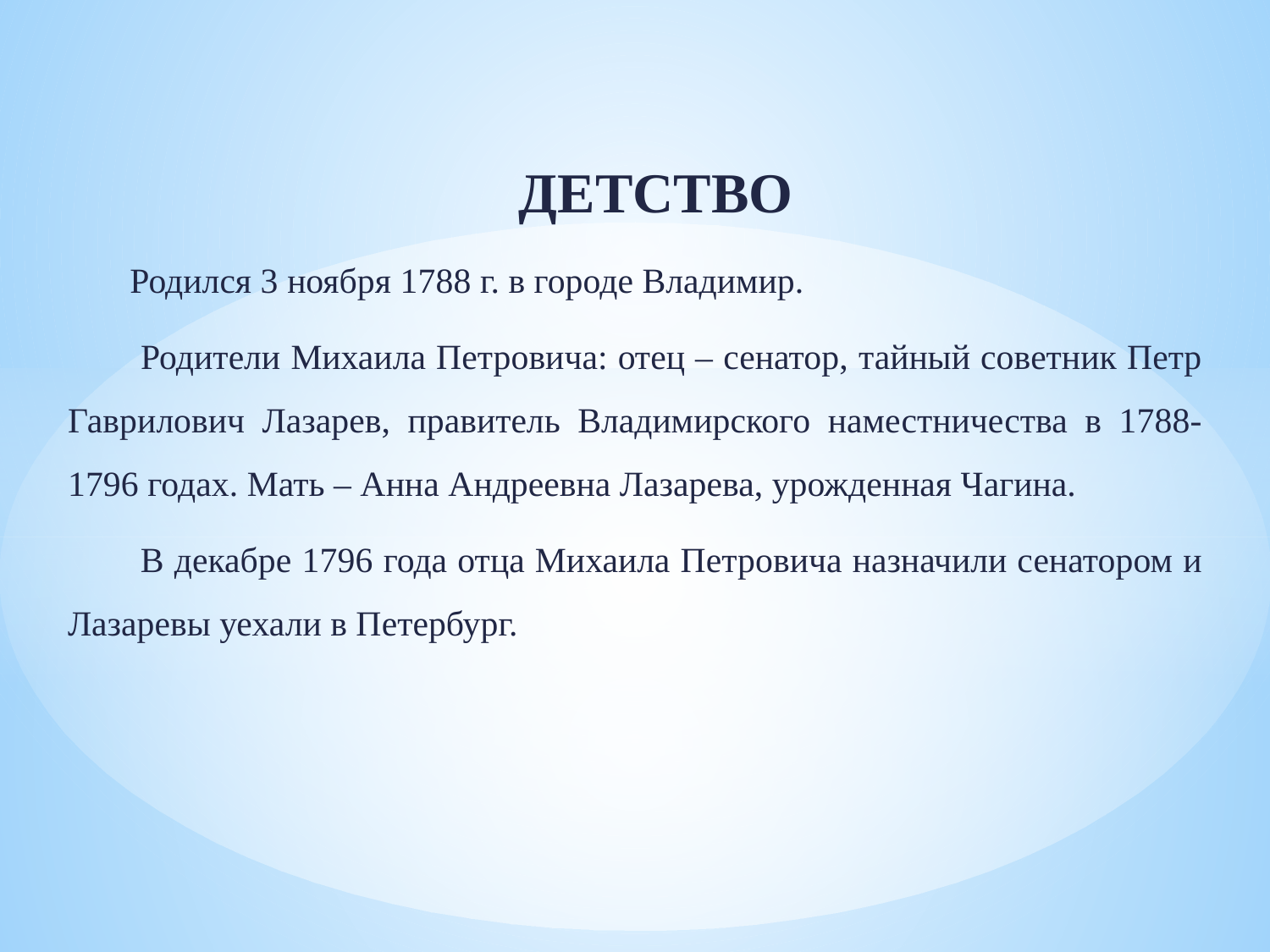

ДЕТСТВО
       Родился 3 ноября 1788 г. в городе Владимир.
       Родители Михаила Петровича: отец – сенатор, тайный советник Петр Гаврилович Лазарев, правитель Владимирского наместничества в 1788-1796 годах. Мать – Анна Андреевна Лазарева, урожденная Чагина.
       В декабре 1796 года отца Михаила Петровича назначили сенатором и Лазаревы уехали в Петербург.